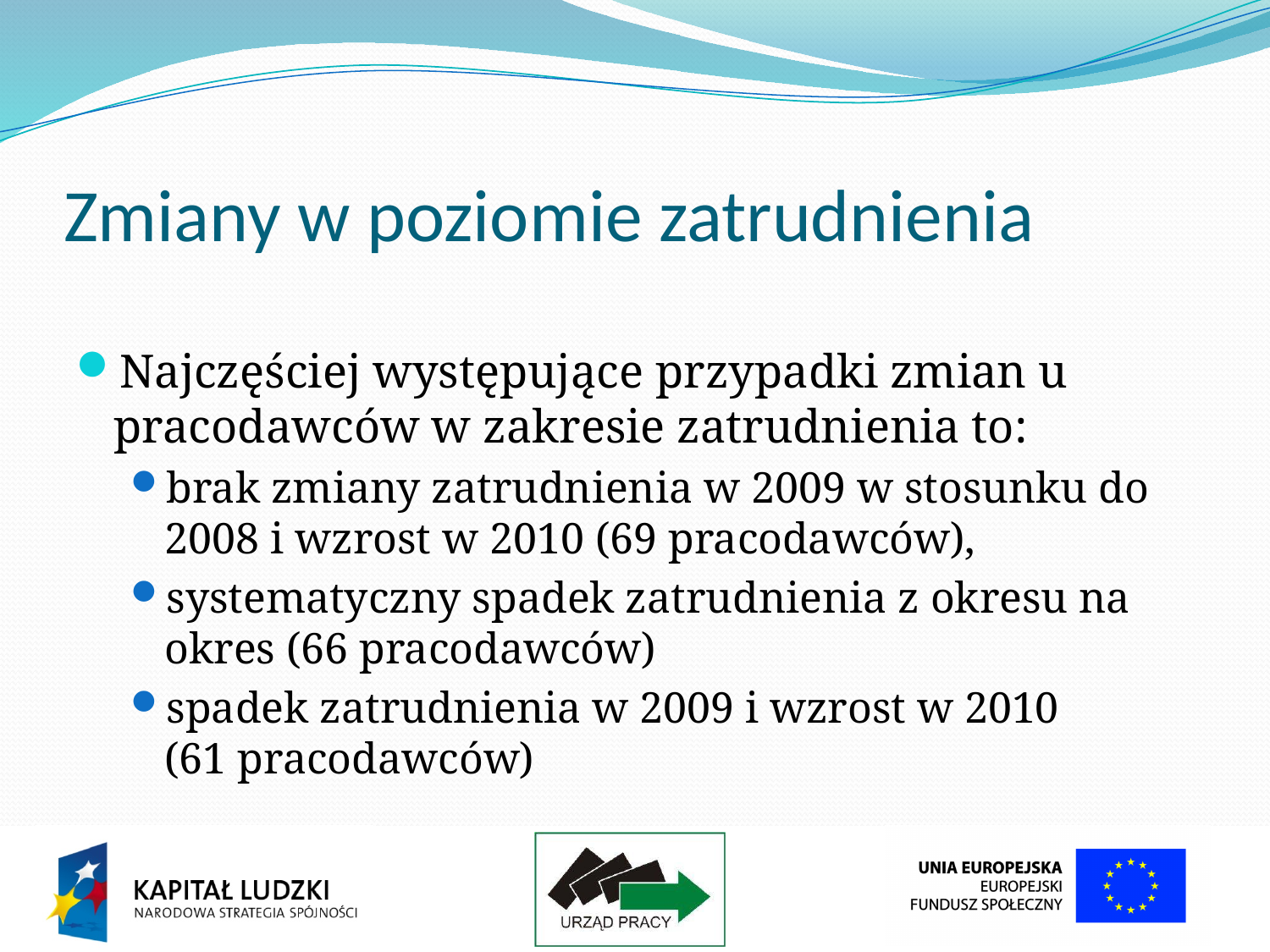

# Zmiany w poziomie zatrudnienia
Najczęściej występujące przypadki zmian u pracodawców w zakresie zatrudnienia to:
brak zmiany zatrudnienia w 2009 w stosunku do 2008 i wzrost w 2010 (69 pracodawców),
systematyczny spadek zatrudnienia z okresu na okres (66 pracodawców)
spadek zatrudnienia w 2009 i wzrost w 2010
(61 pracodawców)